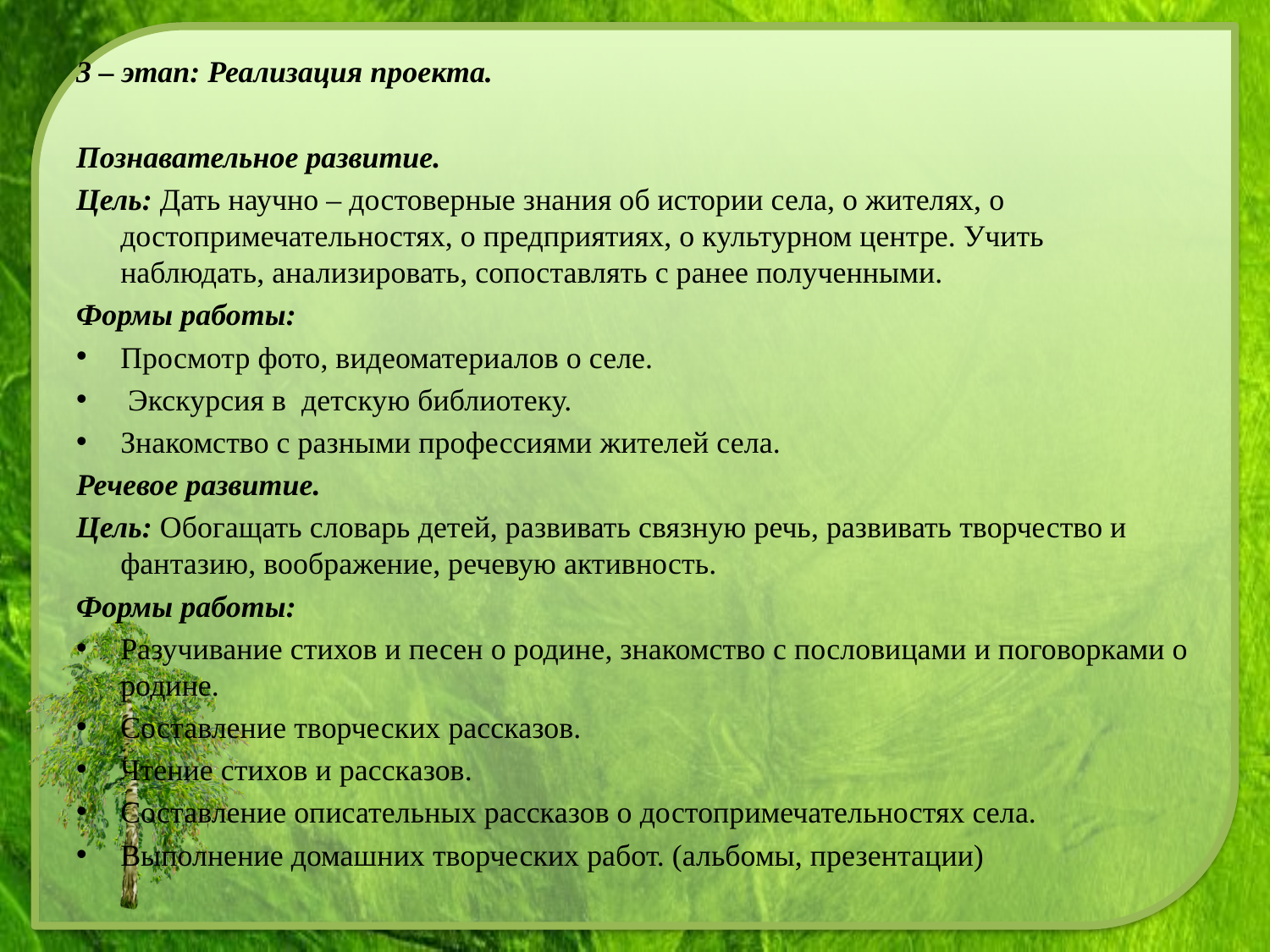

3 – этап: Реализация проекта.

Познавательное развитие.
Цель: Дать научно – достоверные знания об истории села, о жителях, о достопримечательностях, о предприятиях, о культурном центре. Учить наблюдать, анализировать, сопоставлять с ранее полученными.
Формы работы:
Просмотр фото, видеоматериалов о селе.
 Экскурсия в  детскую библиотеку.
Знакомство с разными профессиями жителей села.
Речевое развитие.
Цель: Обогащать словарь детей, развивать связную речь, развивать творчество и фантазию, воображение, речевую активность.
Формы работы:
Разучивание стихов и песен о родине, знакомство с пословицами и поговорками о родине.
Составление творческих рассказов.
Чтение стихов и рассказов.
Составление описательных рассказов о достопримечательностях села.
Выполнение домашних творческих работ. (альбомы, презентации)